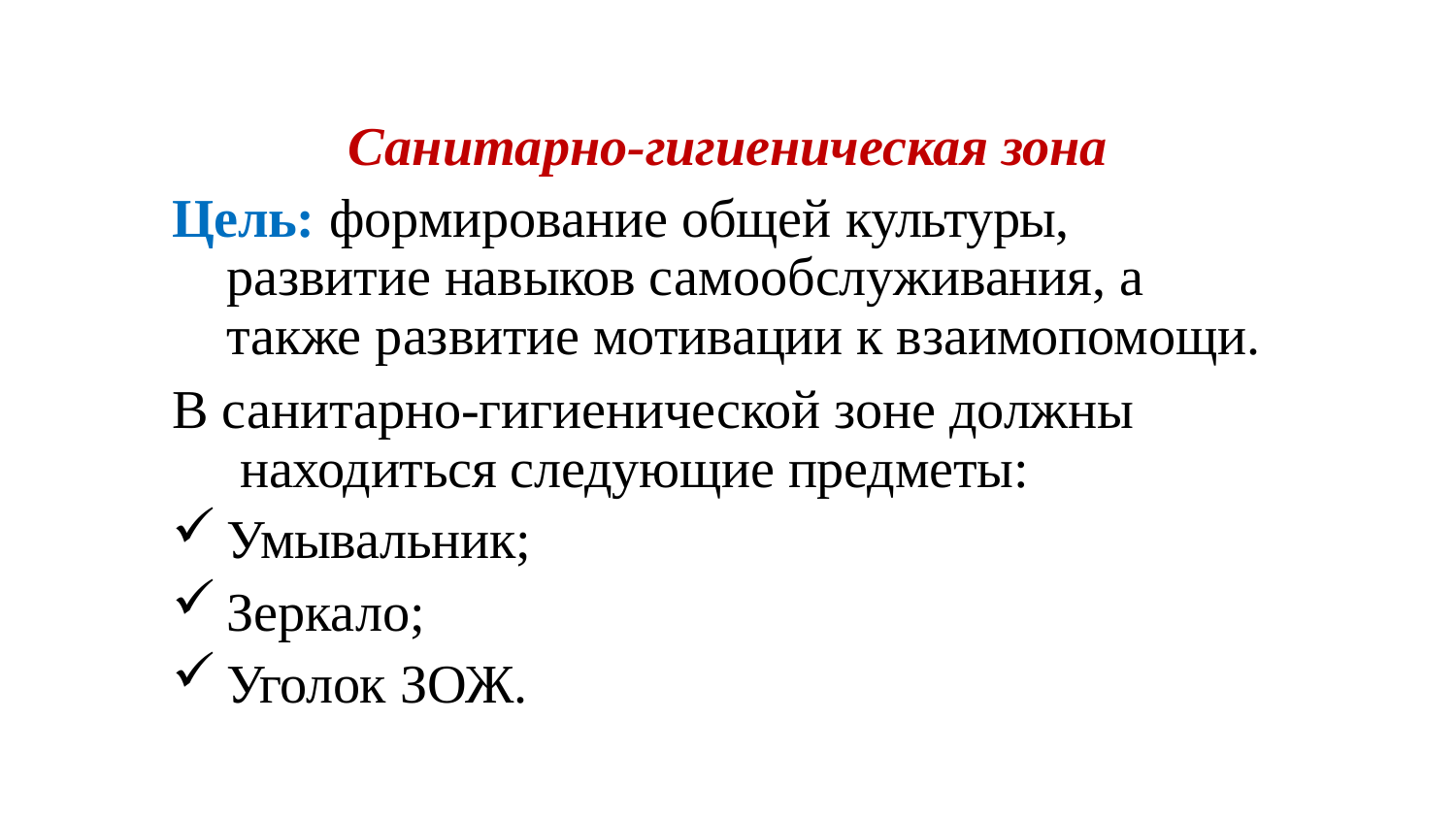

Санитарно-гигиеническая зона
Цель: формирование общей культуры,  развитие навыков самообслуживания, а  также развитие мотивации к взаимопомощи.
В санитарно-гигиенической зоне должны  находиться следующие предметы:
Умывальник;
Зеркало;
Уголок ЗОЖ.